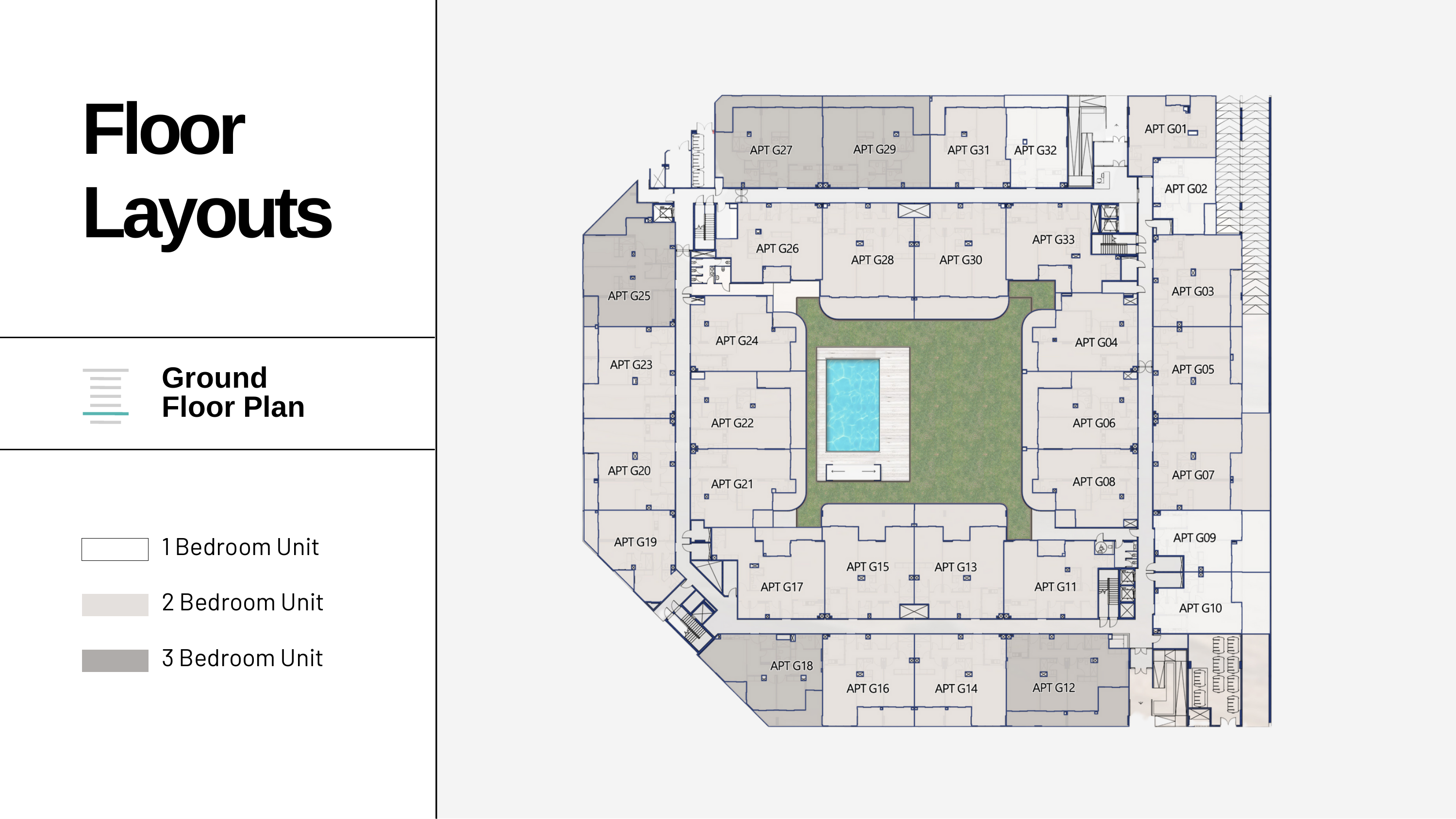

Floor
Layouts

Ground Floor Plan

1 Bedroom Unit

2 Bedroom Unit

3 Bedroom Unit